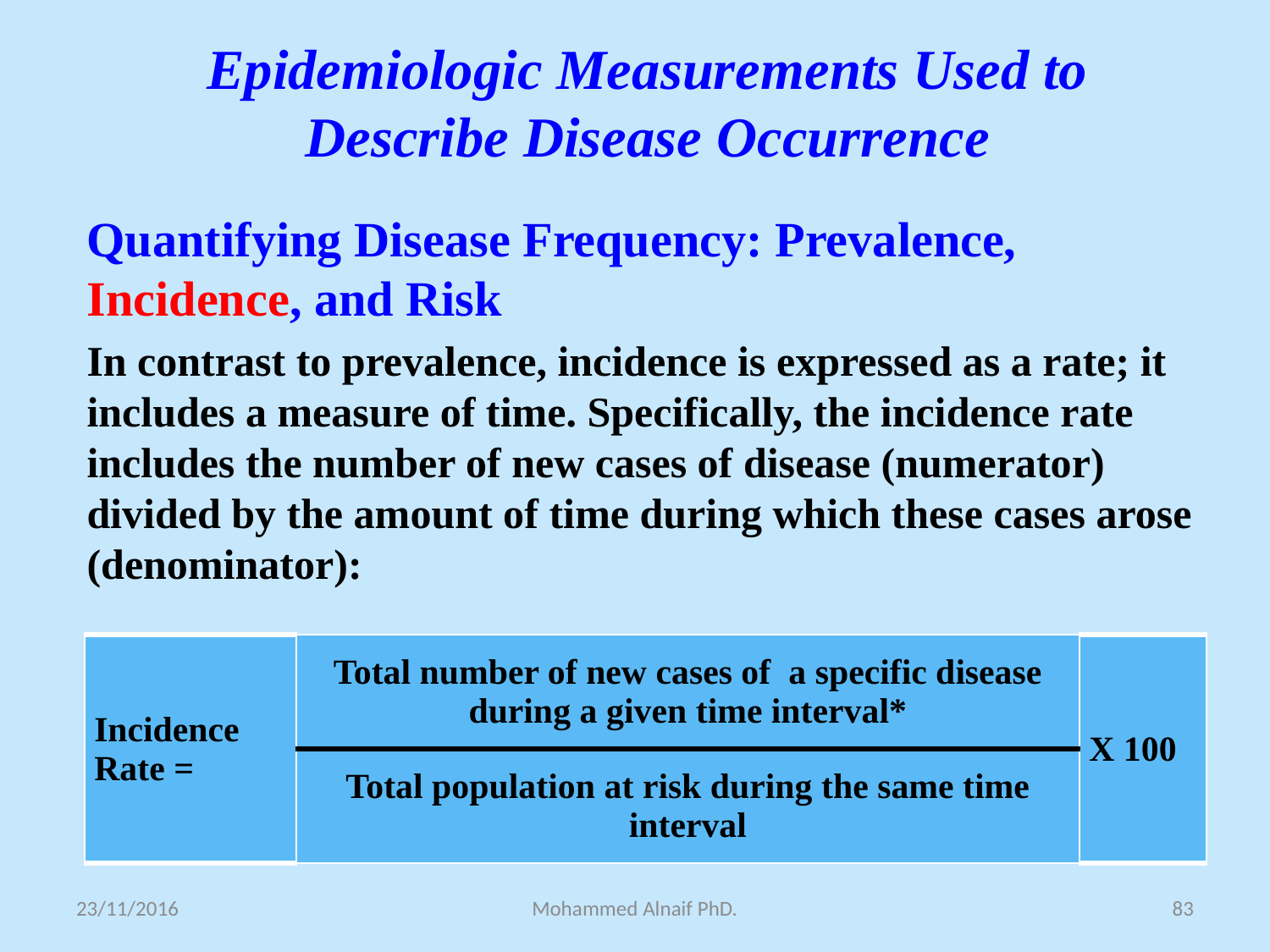

# Epidemiologic Measurements Used to Describe Disease Occurrence
Quantifying Disease Frequency: Prevalence, Incidence, and Risk
In contrast to prevalence, incidence is expressed as a rate; it includes a measure of time. Specifically, the incidence rate includes the number of new cases of disease (numerator) divided by the amount of time during which these cases arose (denominator):

| Incidence Rate = | Total number of new cases of a specific disease during a given time interval\* | X 100 |
| --- | --- | --- |
|  | Total population at risk during the same time interval |  |
23/11/2016
Mohammed Alnaif PhD.
83